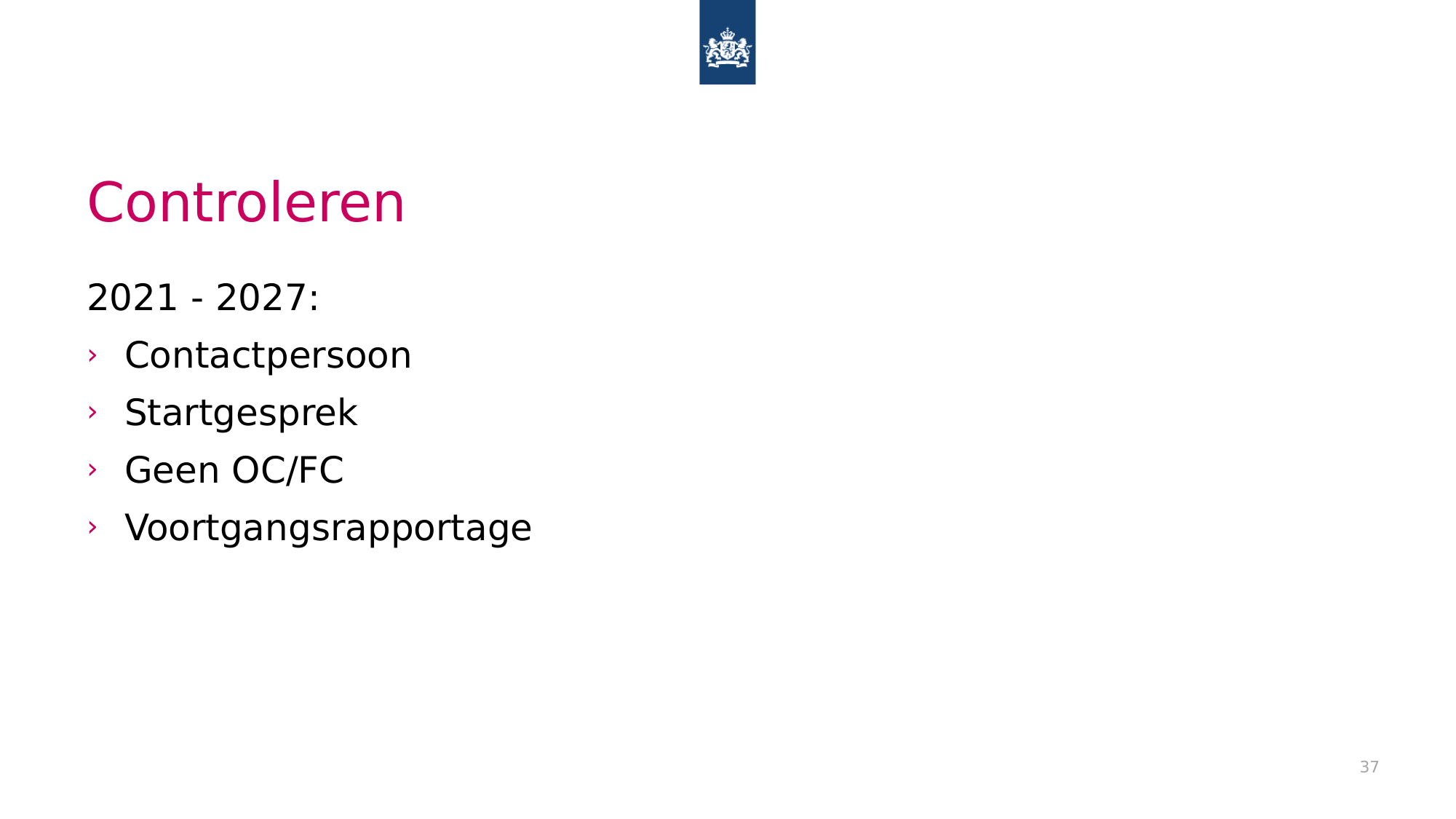

# Controleren
2021 - 2027:
Contactpersoon
Startgesprek
Geen OC/FC
Voortgangsrapportage

37